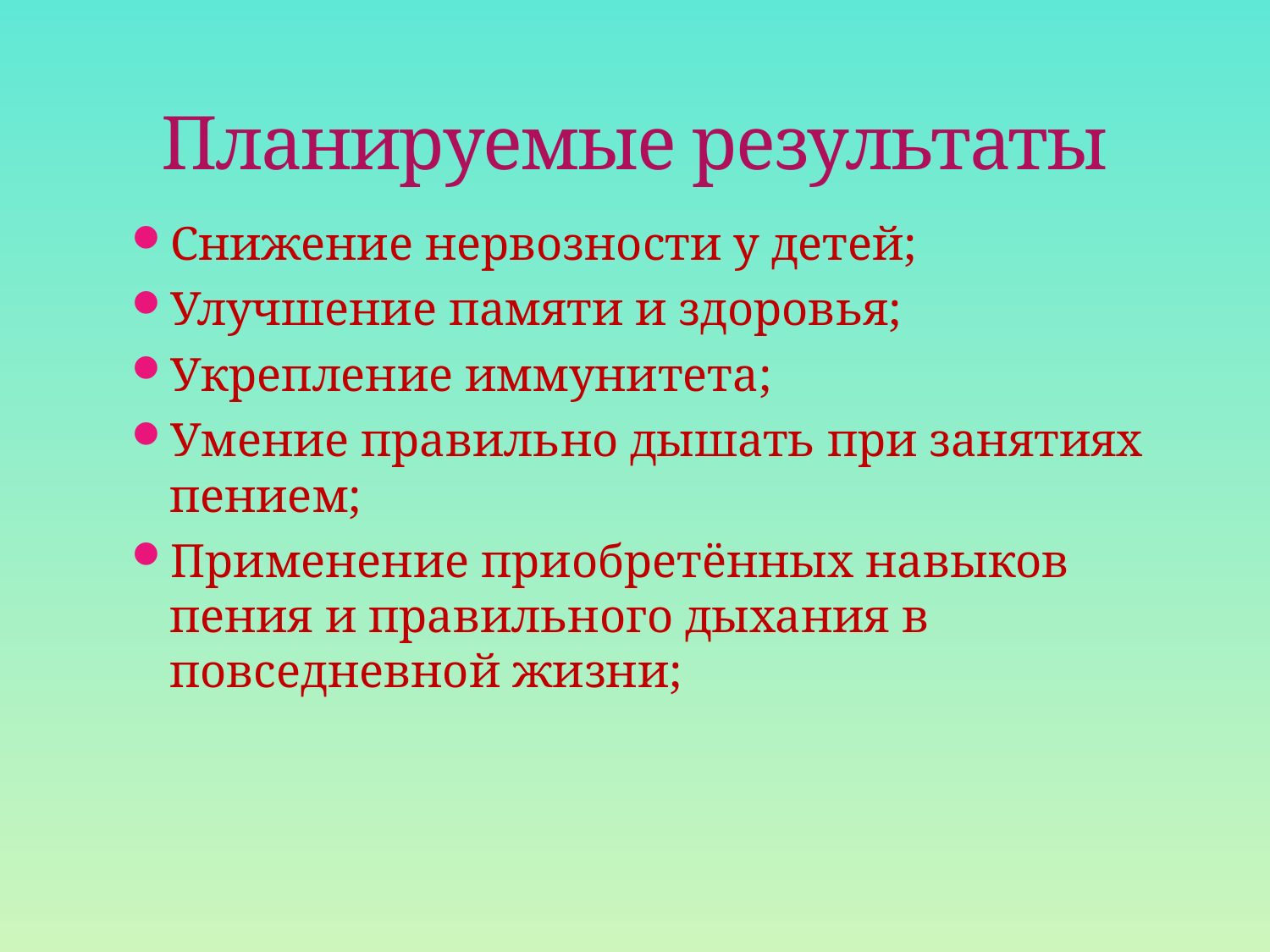

# Планируемые результаты
Снижение нервозности у детей;
Улучшение памяти и здоровья;
Укрепление иммунитета;
Умение правильно дышать при занятиях пением;
Применение приобретённых навыков пения и правильного дыхания в повседневной жизни;